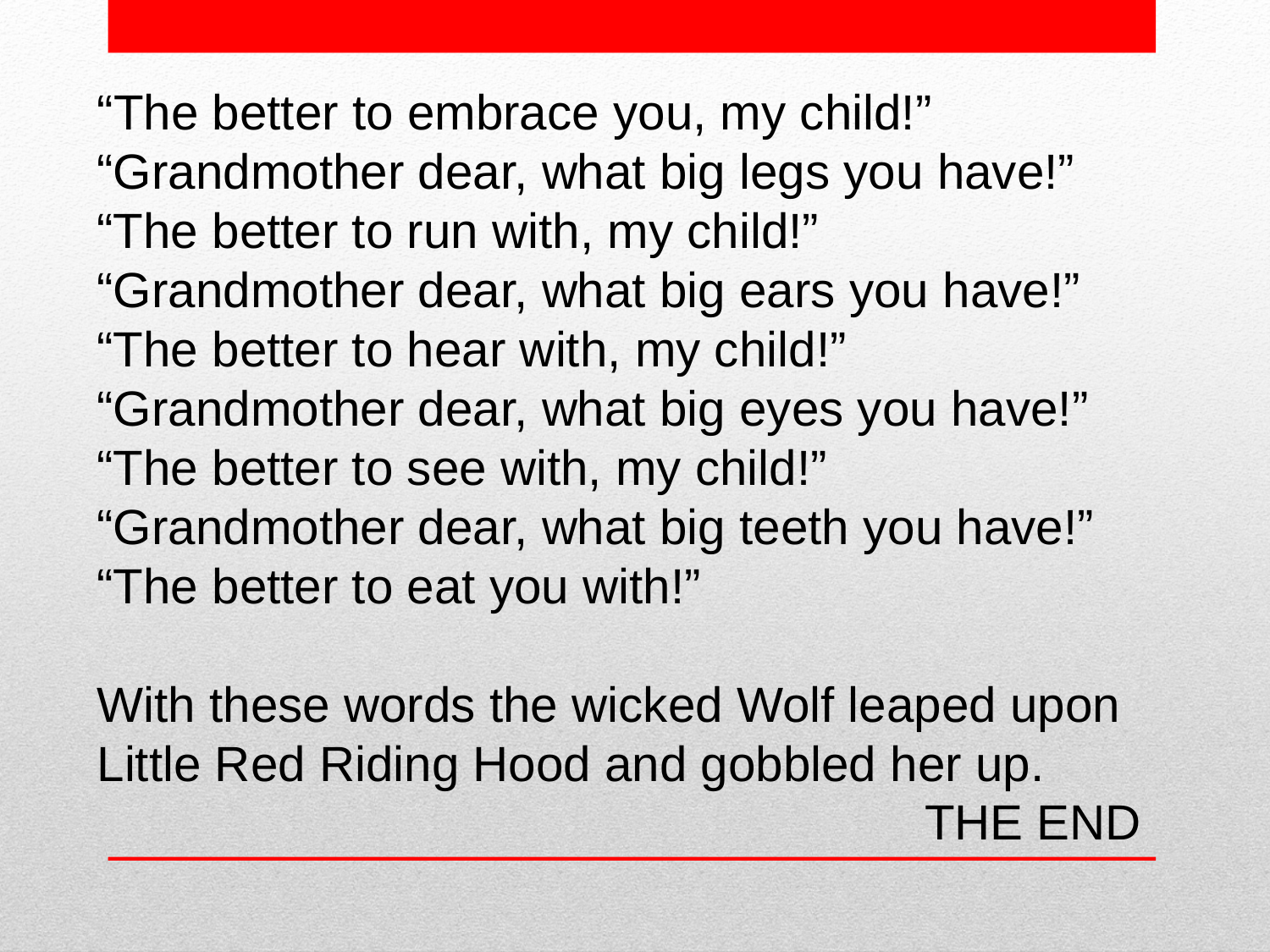

“The better to embrace you, my child!”
“Grandmother dear, what big legs you have!”
“The better to run with, my child!”
“Grandmother dear, what big ears you have!”
“The better to hear with, my child!”
“Grandmother dear, what big eyes you have!”
“The better to see with, my child!”
“Grandmother dear, what big teeth you have!”
“The better to eat you with!”
With these words the wicked Wolf leaped upon Little Red Riding Hood and gobbled her up.
 THE END